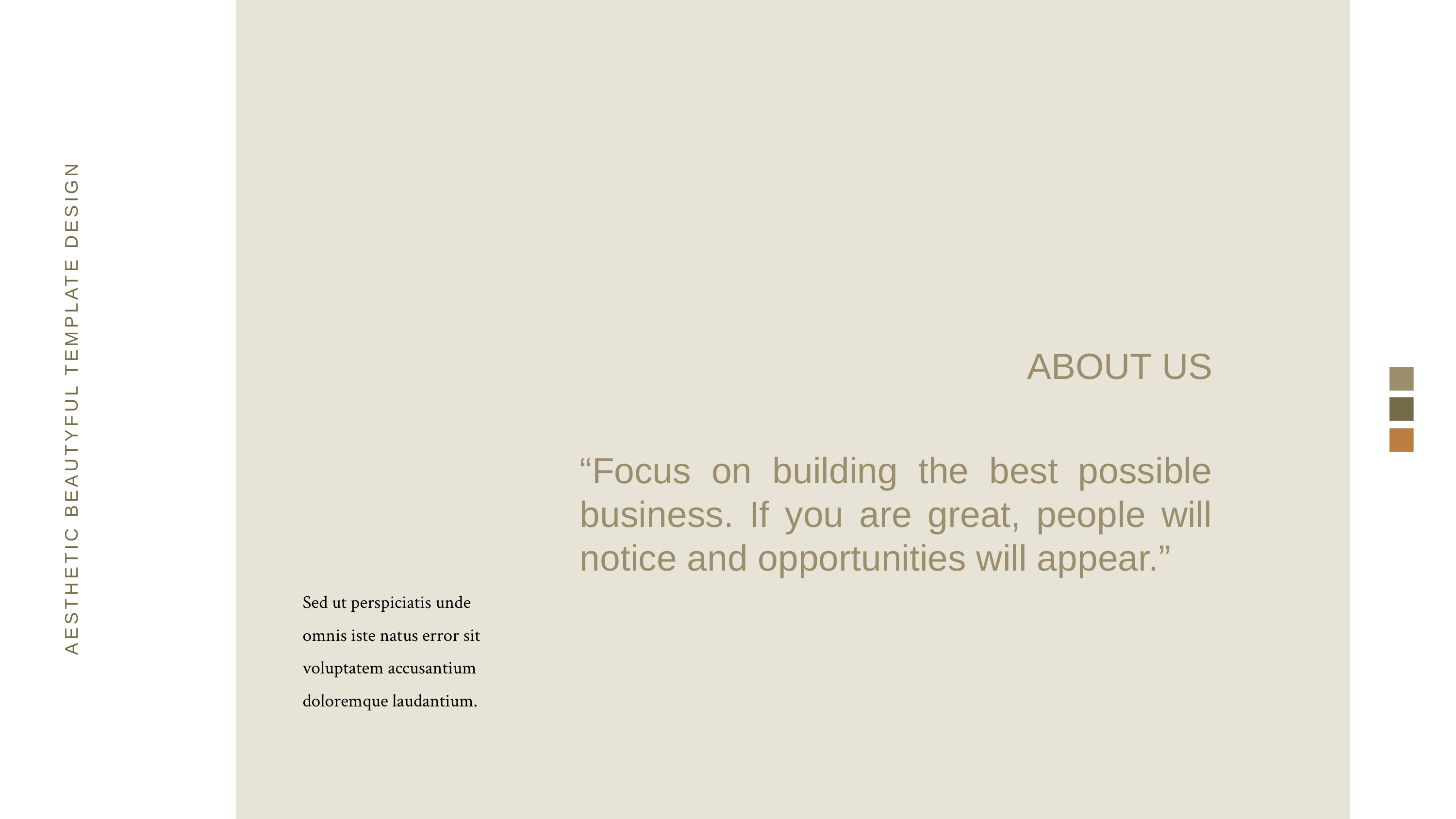

ABOUT US

AESTHETIC BEAUTYFUL TEMPLATE DESIGN
“Focus on building the best possible business. If you are great, people will notice and opportunities will appear.”
Sed ut perspiciatis unde omnis iste natus error sit voluptatem accusantium doloremque laudantium.